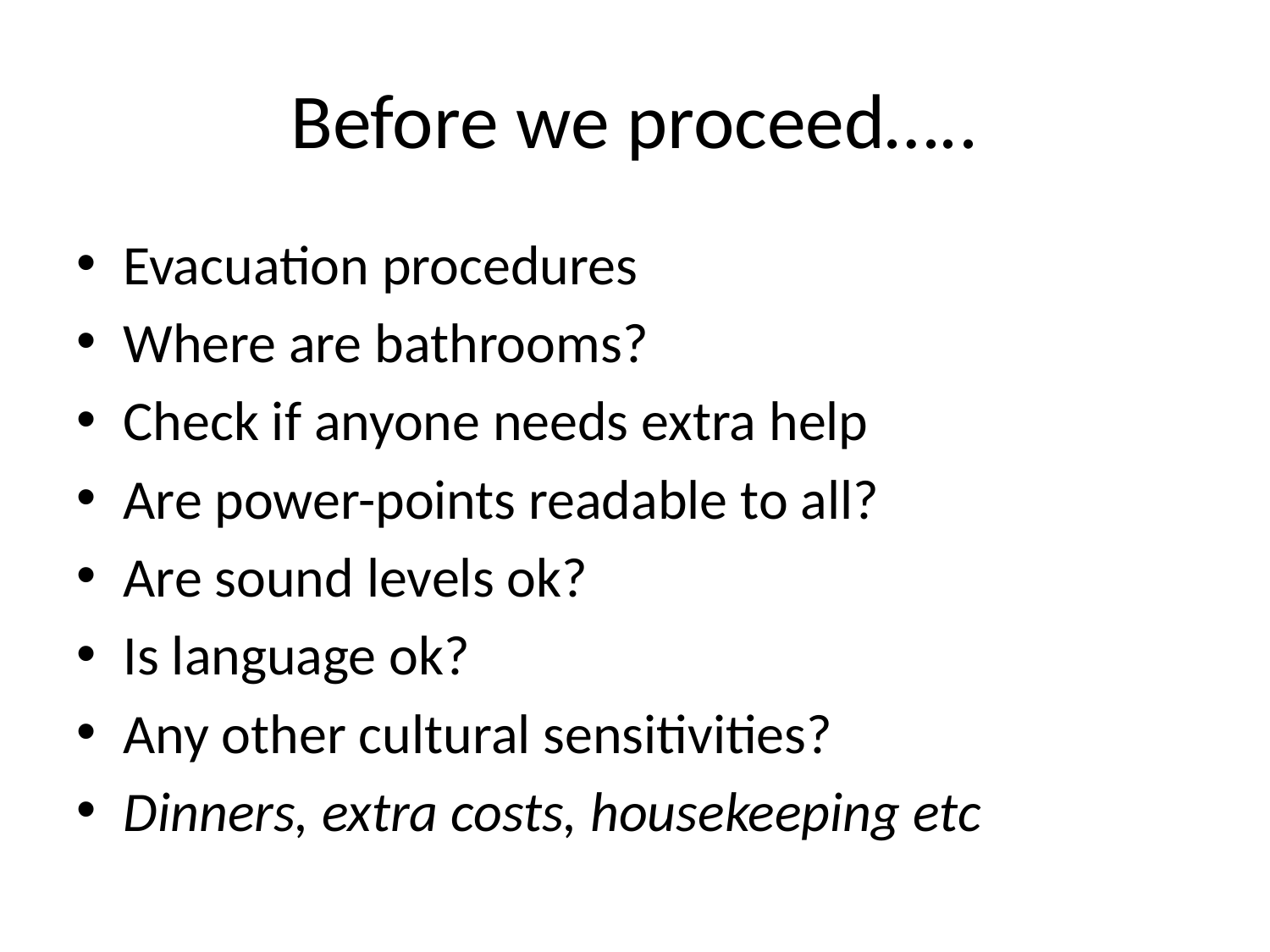

# Before we proceed…..
Evacuation procedures
Where are bathrooms?
Check if anyone needs extra help
Are power-points readable to all?
Are sound levels ok?
Is language ok?
Any other cultural sensitivities?
Dinners, extra costs, housekeeping etc